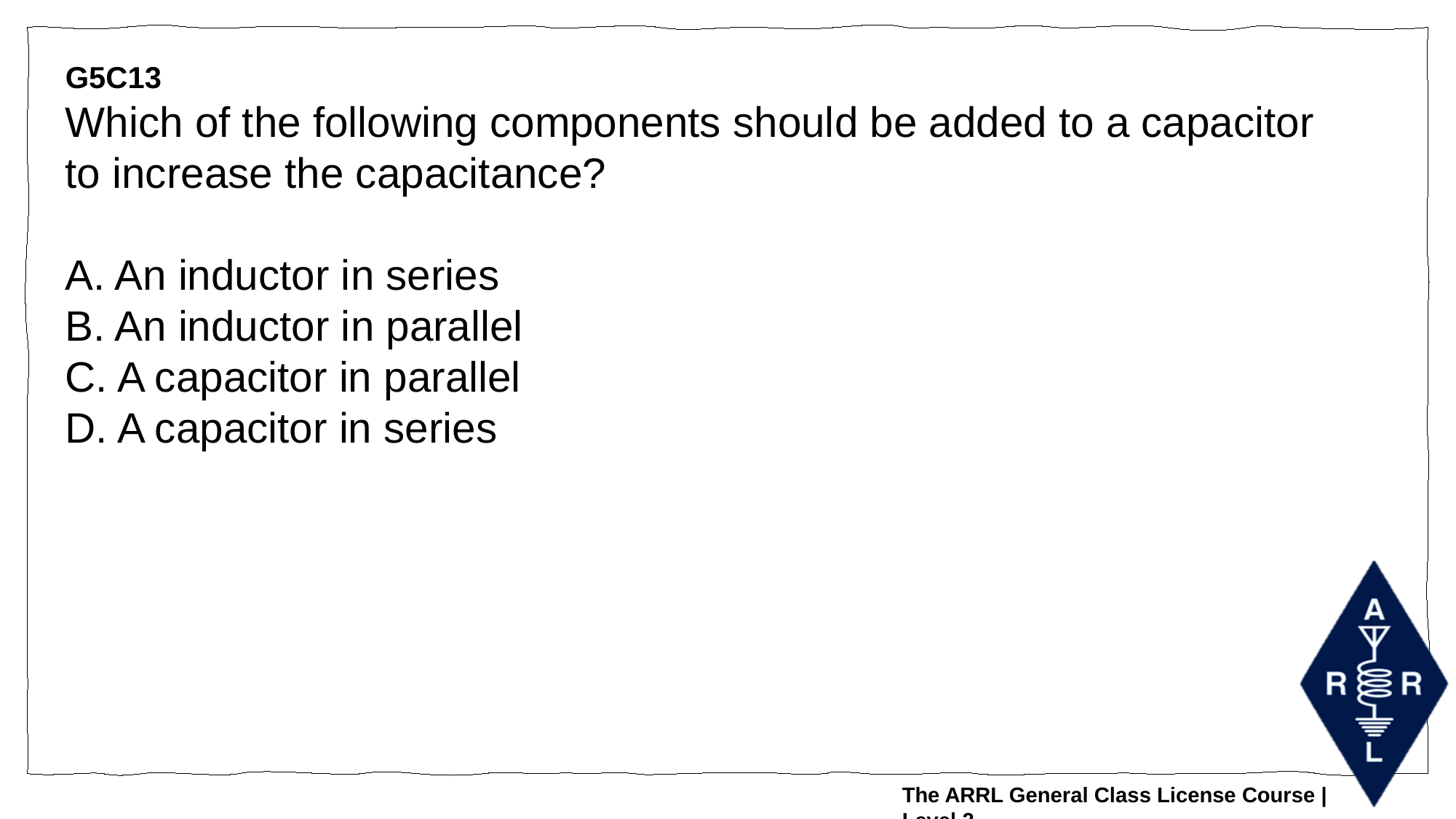

G5C13
Which of the following components should be added to a capacitor to increase the capacitance?

A. An inductor in series
B. An inductor in parallel
C. A capacitor in parallel
D. A capacitor in series